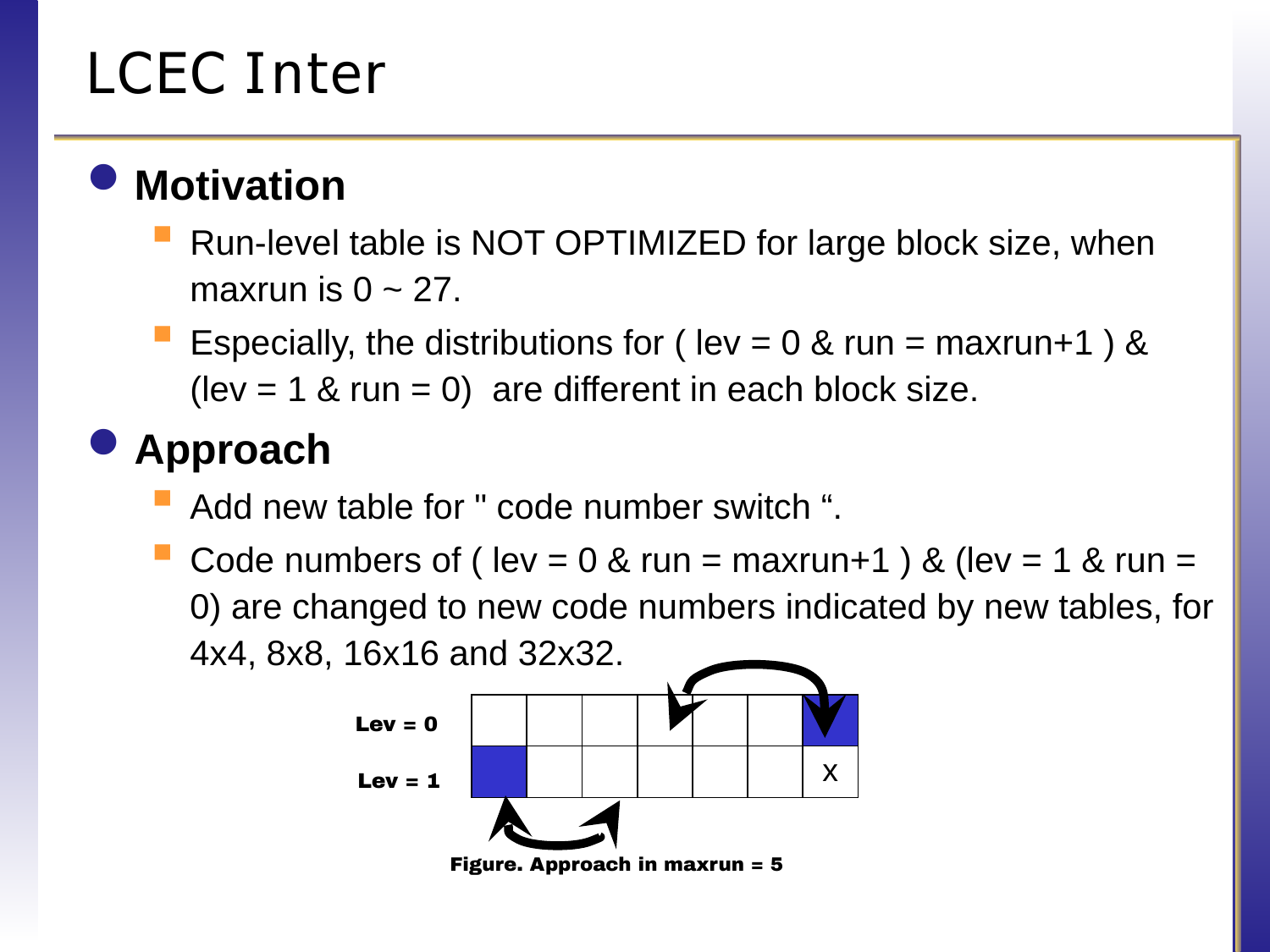

# LCEC Inter
Motivation
Run-level table is NOT OPTIMIZED for large block size, when maxrun is 0 ~ 27.
Especially, the distributions for ( lev = 0 & run = maxrun+1 ) & (lev = 1 & run = 0)  are different in each block size.
Approach
Add new table for " code number switch “.
Code numbers of ( lev = 0 & run = maxrun+1 ) & (lev = 1 & run = 0) are changed to new code numbers indicated by new tables, for 4x4, 8x8, 16x16 and 32x32.

|  |  |  |  |  |  |  |
| --- | --- | --- | --- | --- | --- | --- |
|  |  |  |  |  |  | x |
Lev = 0
Lev = 1

Figure. Approach in maxrun = 5